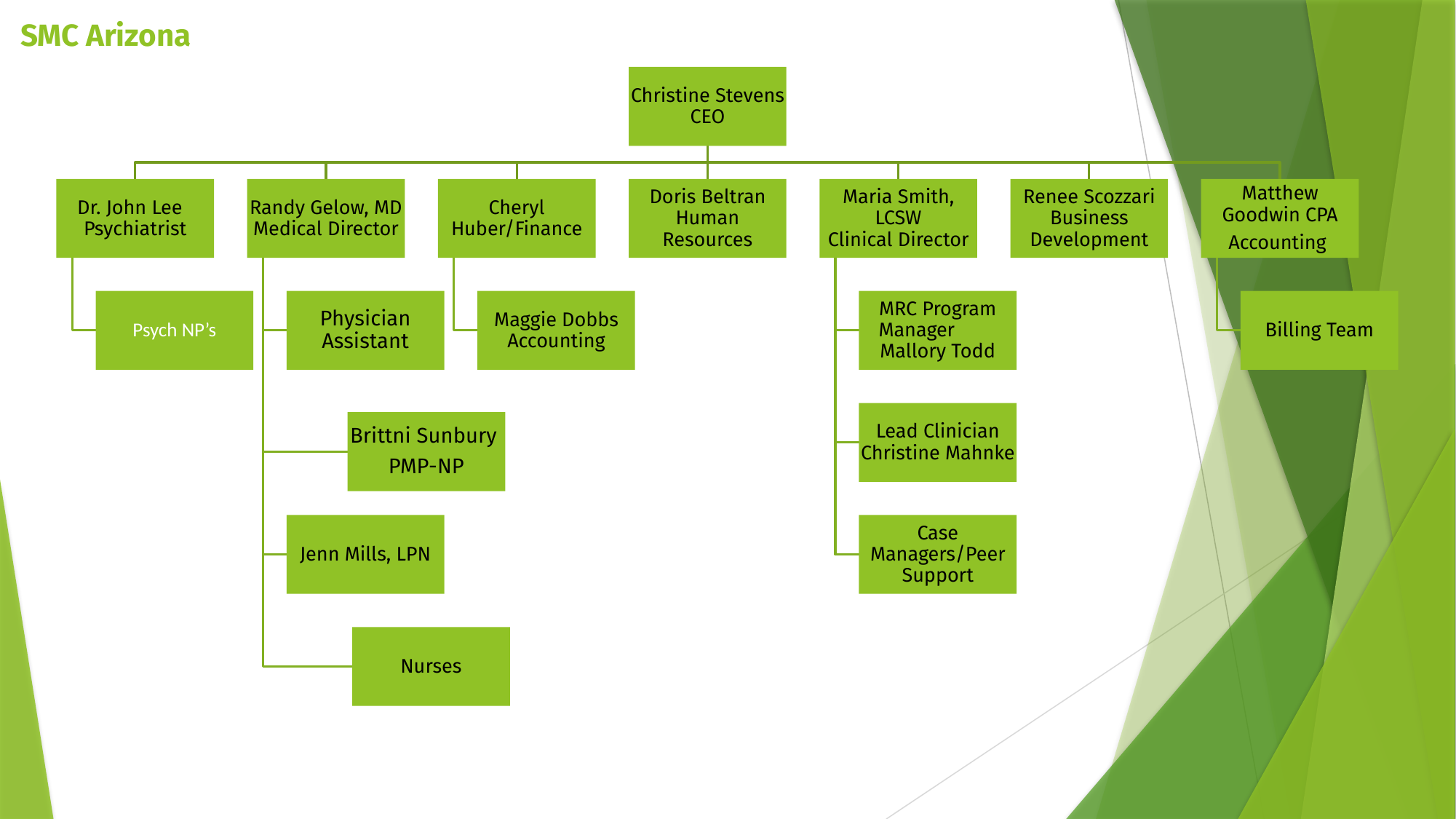

# SMC Arizona
Christine Stevens
CEO
Dr. John Lee   Psychiatrist
Psych NP’s
Randy Gelow, MD
Medical Director
Physician Assistant
Brittni Sunbury
PMP-NP
Jenn Mills, LPN
Nurses
Cheryl Huber/Finance
Maggie Dobbs Accounting
Doris Beltran
Human Resources
Maria Smith, LCSW
Clinical Director
MRC Program Manager         Mallory Todd
Lead Clinician Christine Mahnke
Case Managers/Peer Support
Renee Scozzari Business Development
Matthew Goodwin CPA
Accounting
Billing Team